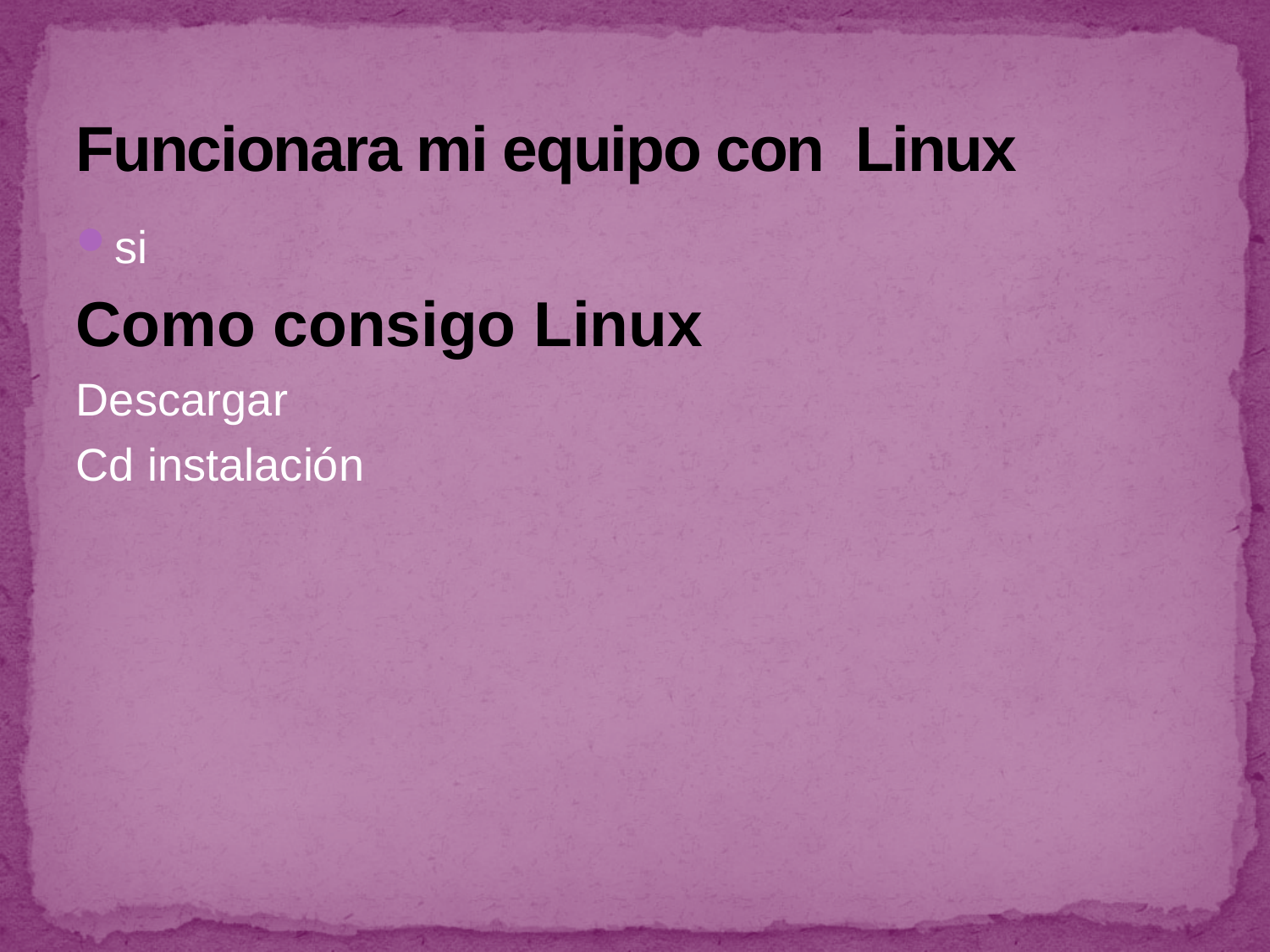

# Funcionara mi equipo con  Linux
si
Como consigo Linux
Descargar
Cd instalación